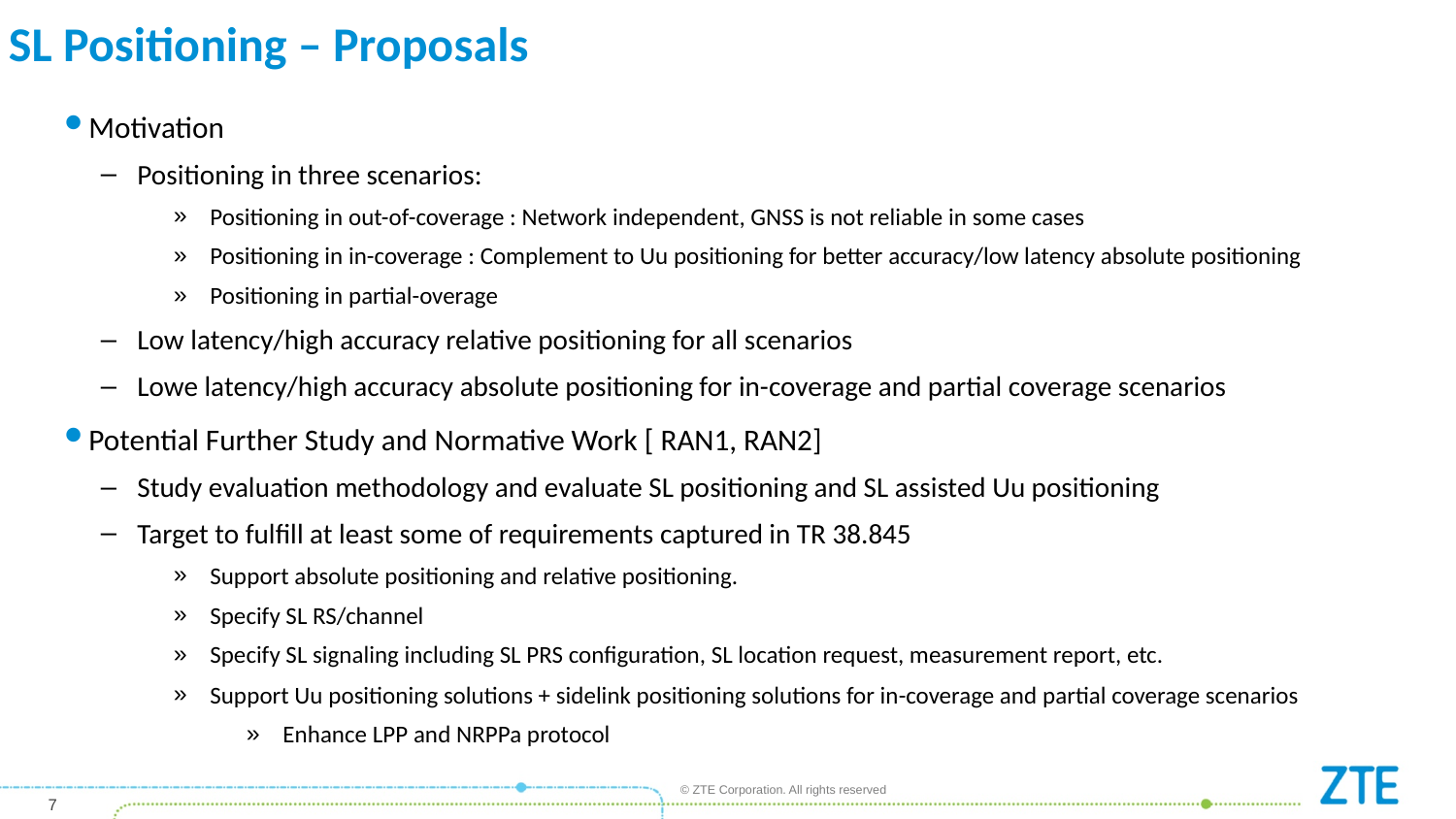

# SL Positioning – Proposals
Motivation
Positioning in three scenarios:
Positioning in out-of-coverage : Network independent, GNSS is not reliable in some cases
Positioning in in-coverage : Complement to Uu positioning for better accuracy/low latency absolute positioning
Positioning in partial-overage
Low latency/high accuracy relative positioning for all scenarios
Lowe latency/high accuracy absolute positioning for in-coverage and partial coverage scenarios
Potential Further Study and Normative Work [ RAN1, RAN2]
Study evaluation methodology and evaluate SL positioning and SL assisted Uu positioning
Target to fulfill at least some of requirements captured in TR 38.845
Support absolute positioning and relative positioning.
Specify SL RS/channel
Specify SL signaling including SL PRS configuration, SL location request, measurement report, etc.
Support Uu positioning solutions + sidelink positioning solutions for in-coverage and partial coverage scenarios
Enhance LPP and NRPPa protocol